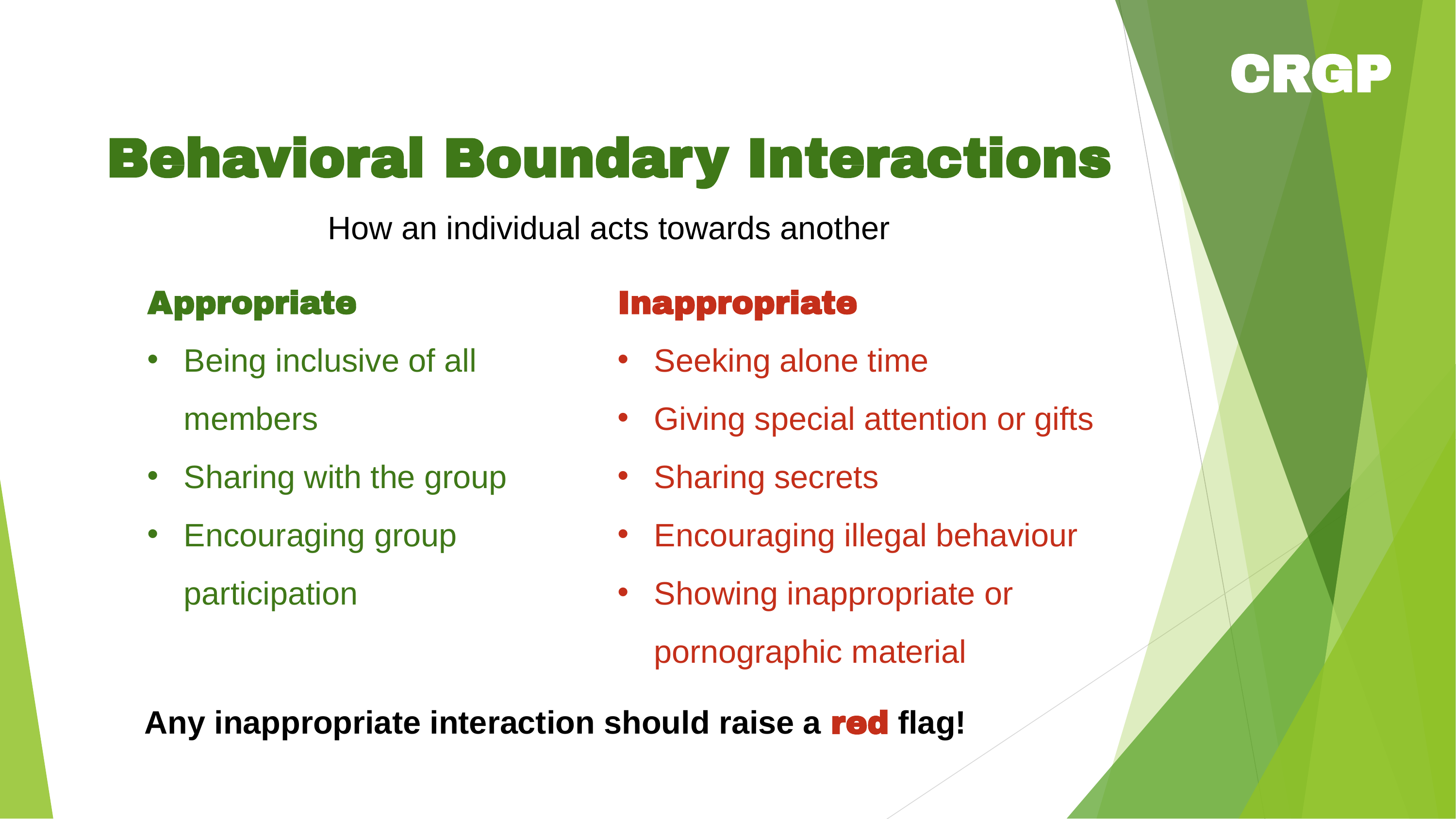

CRGP
Behavioral Boundary Interactions
How an individual acts towards another
Appropriate
Being inclusive of all members
Sharing with the group
Encouraging group participation
Inappropriate
Seeking alone time
Giving special attention or gifts
Sharing secrets
Encouraging illegal behaviour
Showing inappropriate or pornographic material
Any inappropriate interaction should raise a red flag!